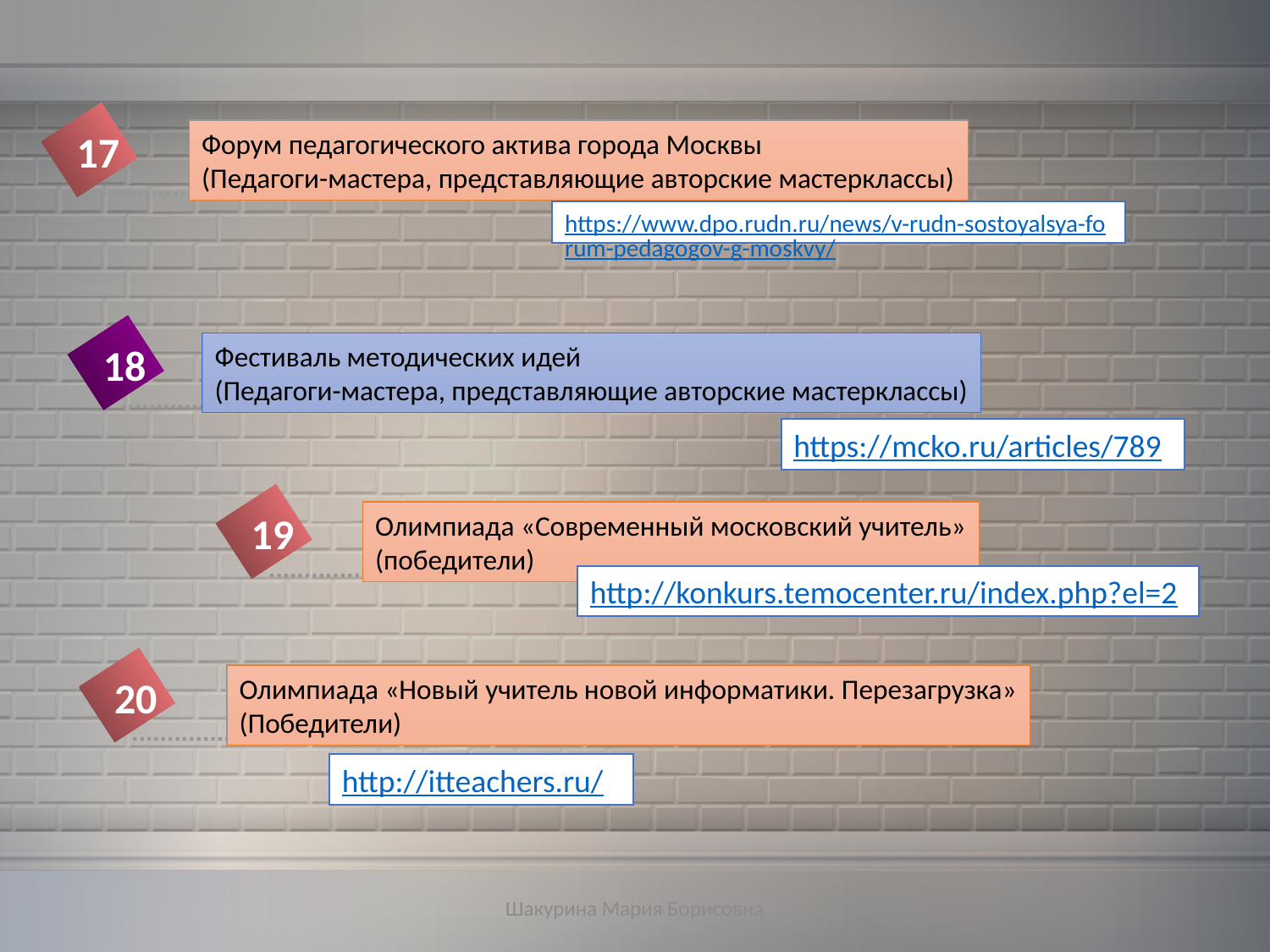

17
Форум педагогического актива города Москвы
(Педагоги-мастера, представляющие авторские мастерклассы)

https://www.dpo.rudn.ru/news/v-rudn-sostoyalsya-forum-pedagogov-g-moskvy/

18
Фестиваль методических идей
(Педагоги-мастера, представляющие авторские мастерклассы)

https://mcko.ru/articles/789

19
Олимпиада «Современный московский учитель»
(победители)

http://konkurs.temocenter.ru/index.php?el=2

20
Олимпиада «Новый учитель новой информатики. Перезагрузка»
(Победители)

http://itteachers.ru/
Шакурина Мария Борисовна